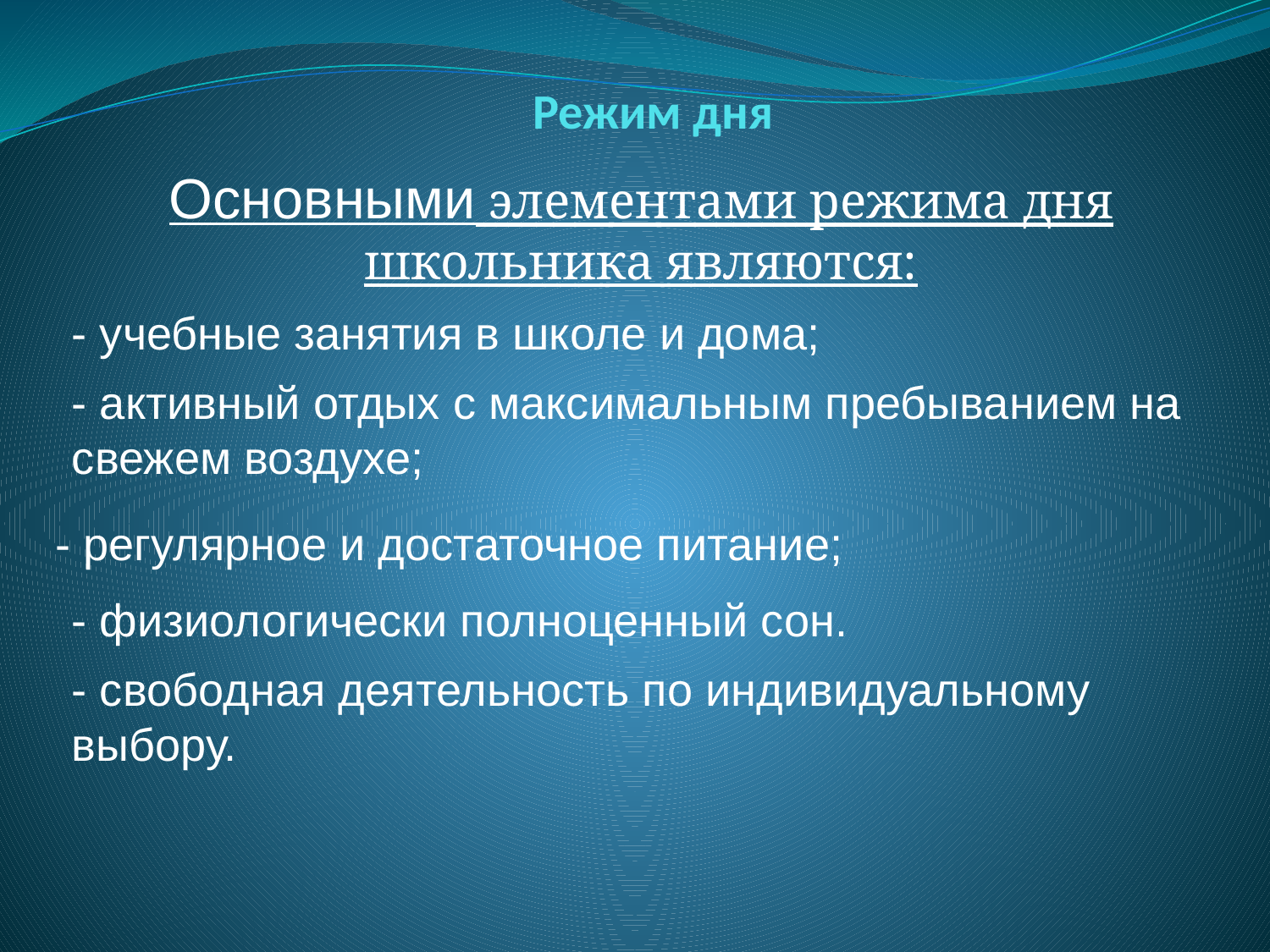

# Режим дня
Основными элементами режима дня школьника являются:
- учебные занятия в школе и дома;
- активный отдых с максимальным пребыванием на  свежем воздухе;

- регулярное и достаточное питание;
- физиологически полноценный сон.
- свободная деятельность по индивидуальному выбору.